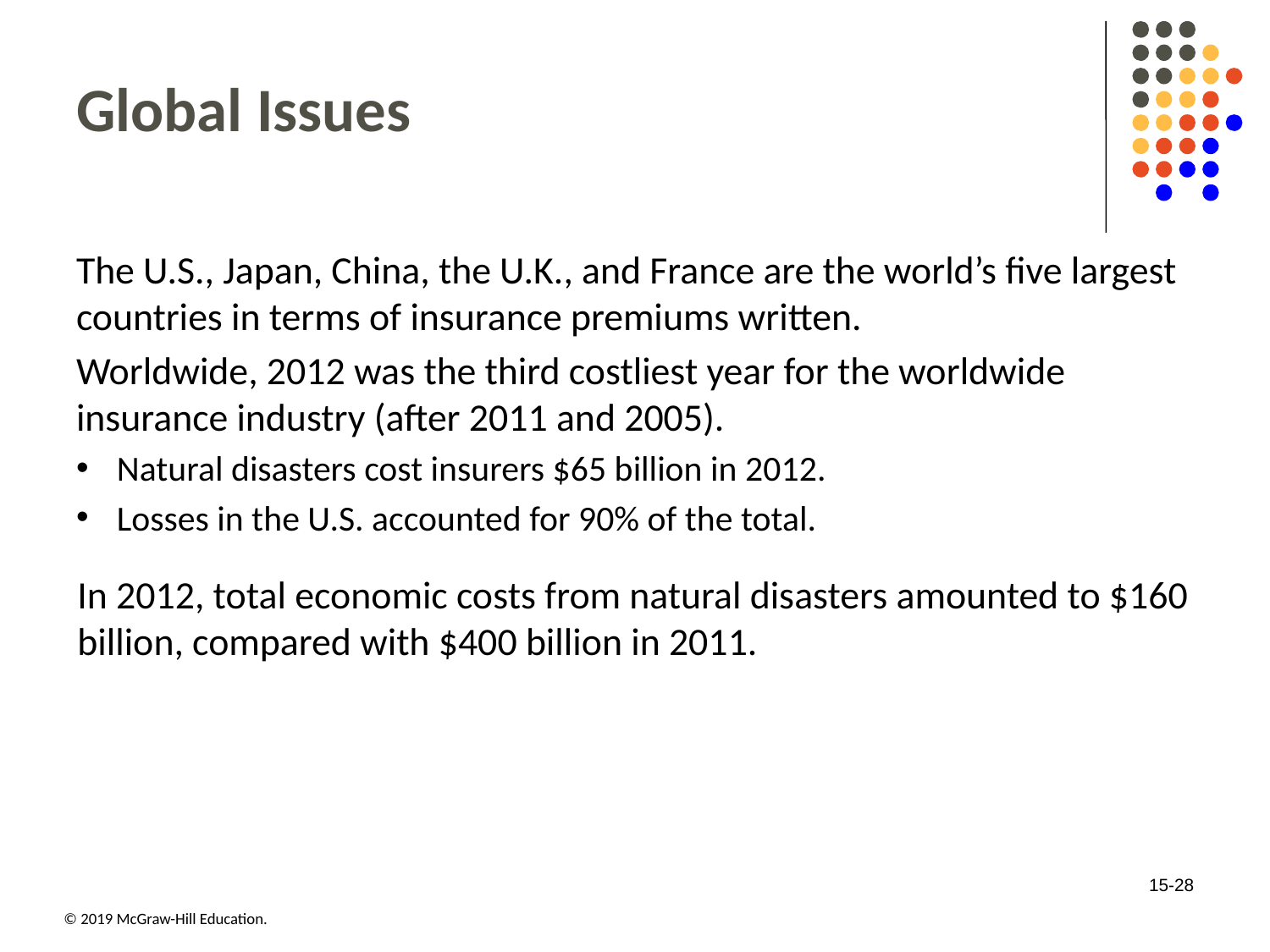

# Global Issues
The U.S., Japan, China, the U.K., and France are the world’s five largest countries in terms of insurance premiums written.
Worldwide, 2012 was the third costliest year for the worldwide insurance industry (after 2011 and 2005).
Natural disasters cost insurers $65 billion in 2012.
Losses in the U.S. accounted for 90% of the total.
In 2012, total economic costs from natural disasters amounted to $160 billion, compared with $400 billion in 2011.
15-28